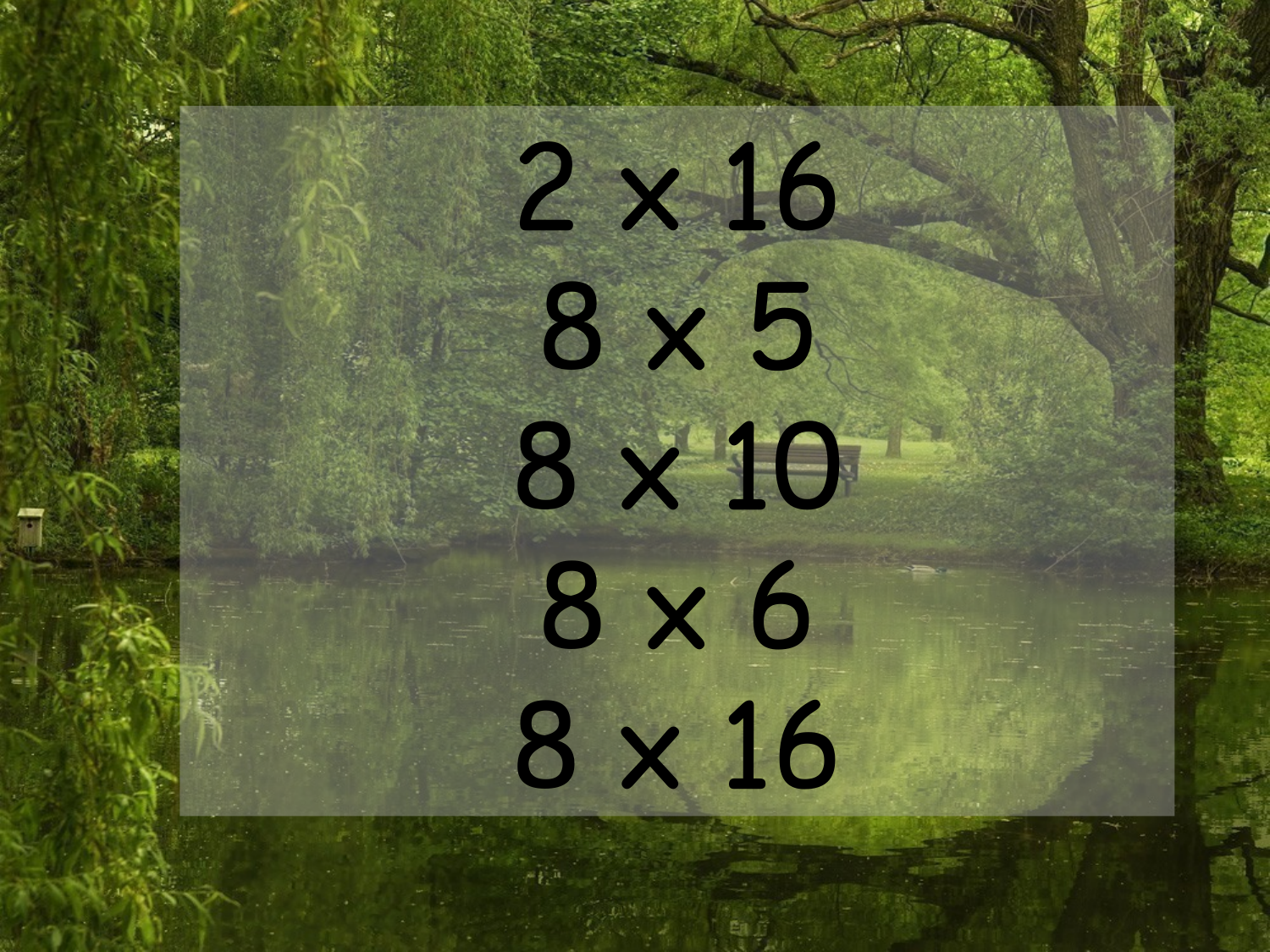

2 x 16
8 x 5
8 x 10
8 x 6
8 x 16